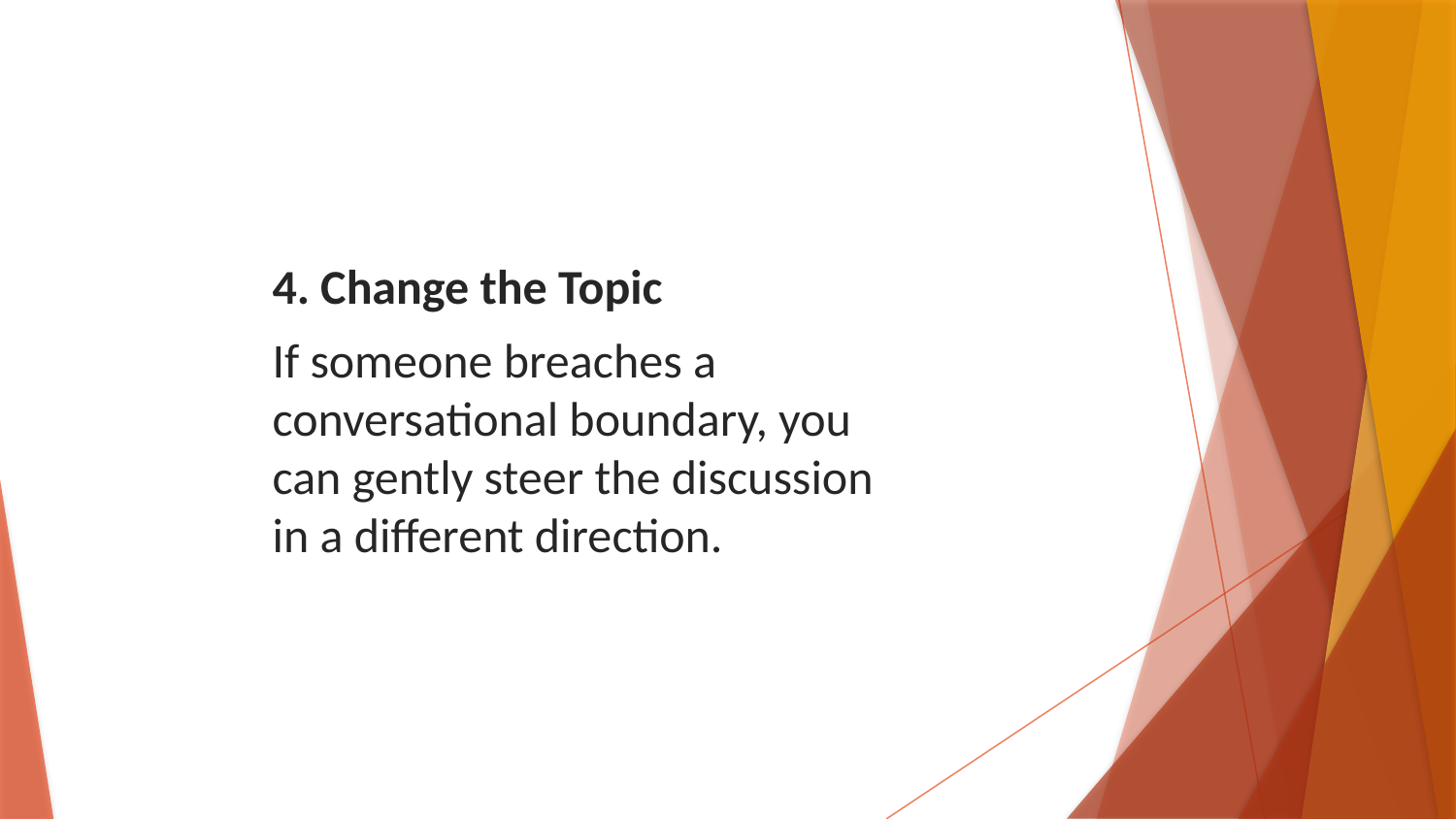

4. Change the Topic
If someone breaches a conversational boundary, you can gently steer the discussion in a different direction.